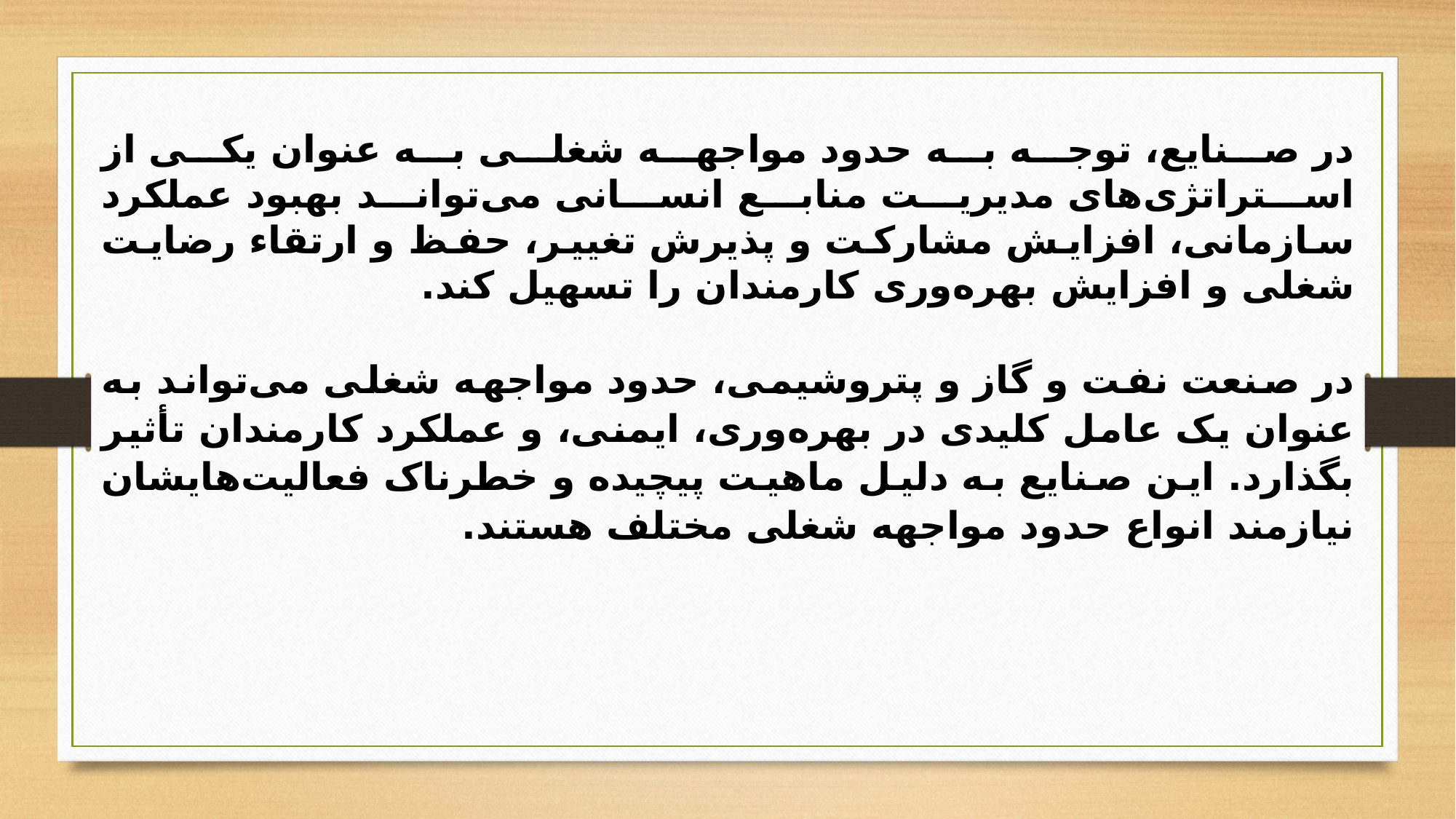

در صنایع، توجه به حدود مواجهه شغلی به عنوان یکی از استراتژی‌های مدیریت منابع انسانی می‌تواند بهبود عملکرد سازمانی، افزایش مشارکت و پذیرش تغییر، حفظ و ارتقاء رضایت شغلی و افزایش بهره‌وری کارمندان را تسهیل کند.

در صنعت نفت و گاز و پتروشیمی، حدود مواجهه شغلی می‌تواند به عنوان یک عامل کلیدی در بهره‌وری، ایمنی، و عملکرد کارمندان تأثیر بگذارد. این صنایع به دلیل ماهیت پیچیده و خطرناک فعالیت‌هایشان نیازمند انواع حدود مواجهه شغلی مختلف هستند.